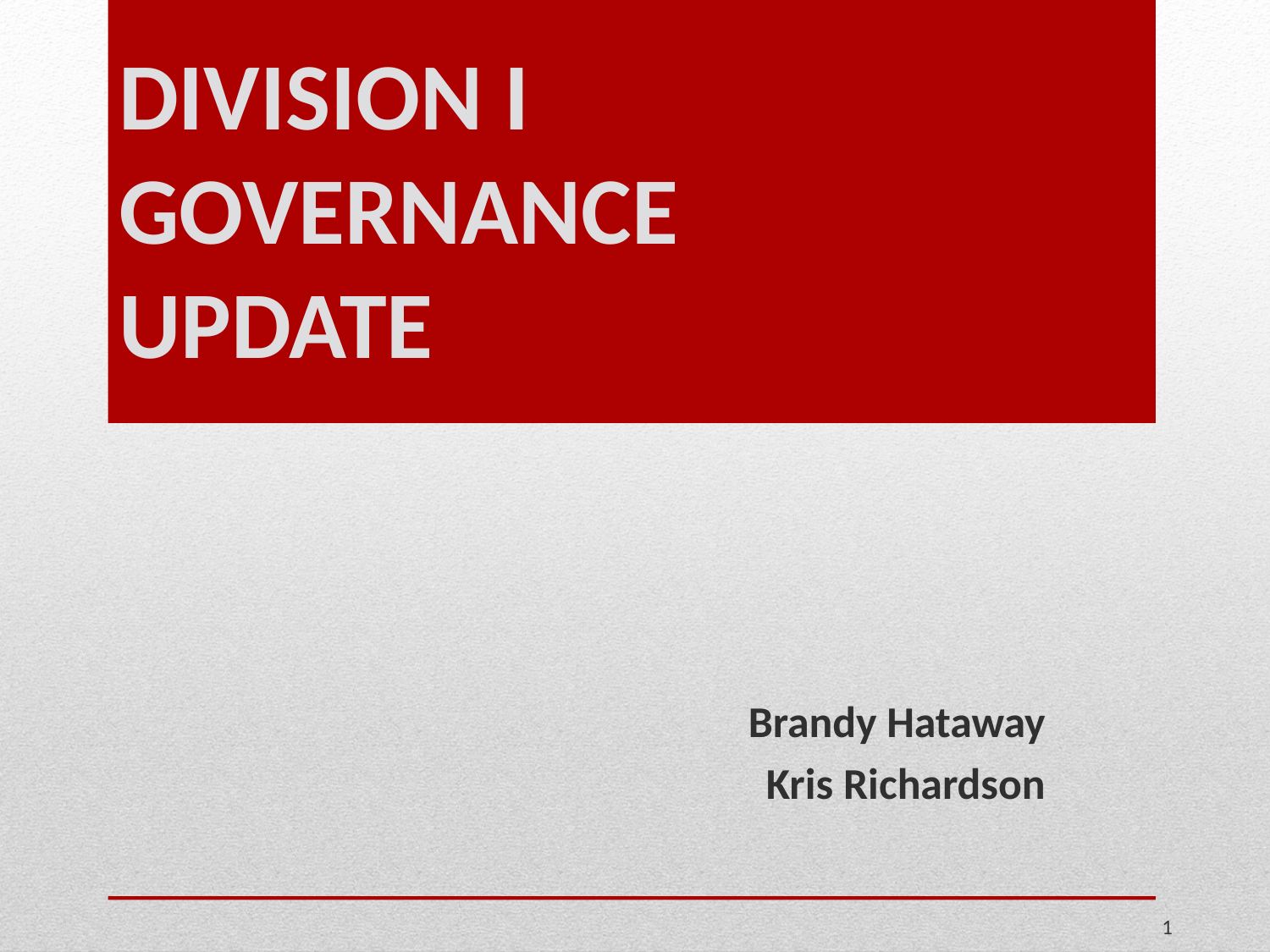

# Division I Governance Update
Brandy Hataway
Kris Richardson
1